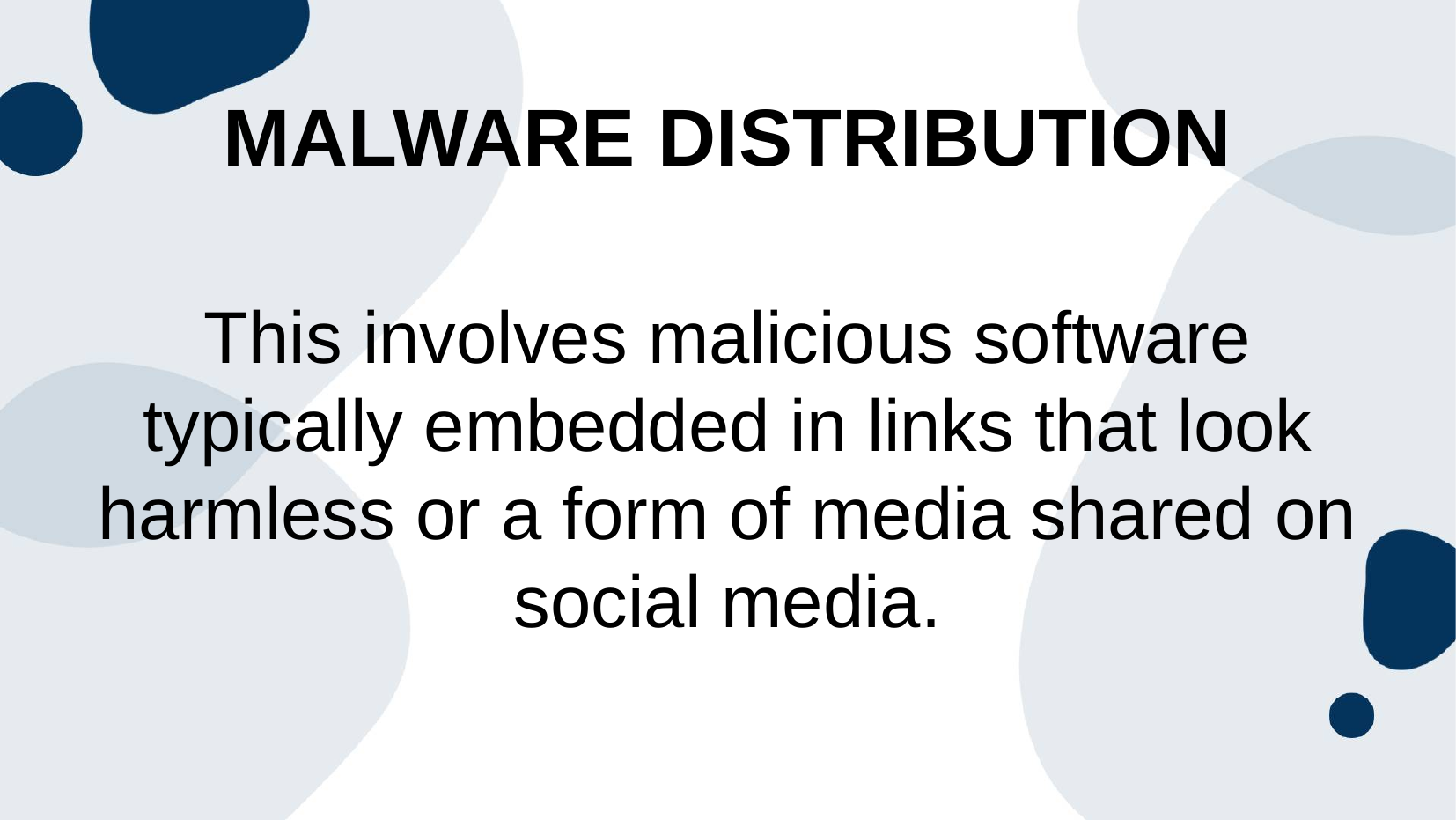

# Malware distribution
This involves malicious software typically embedded in links that look harmless or a form of media shared on social media.